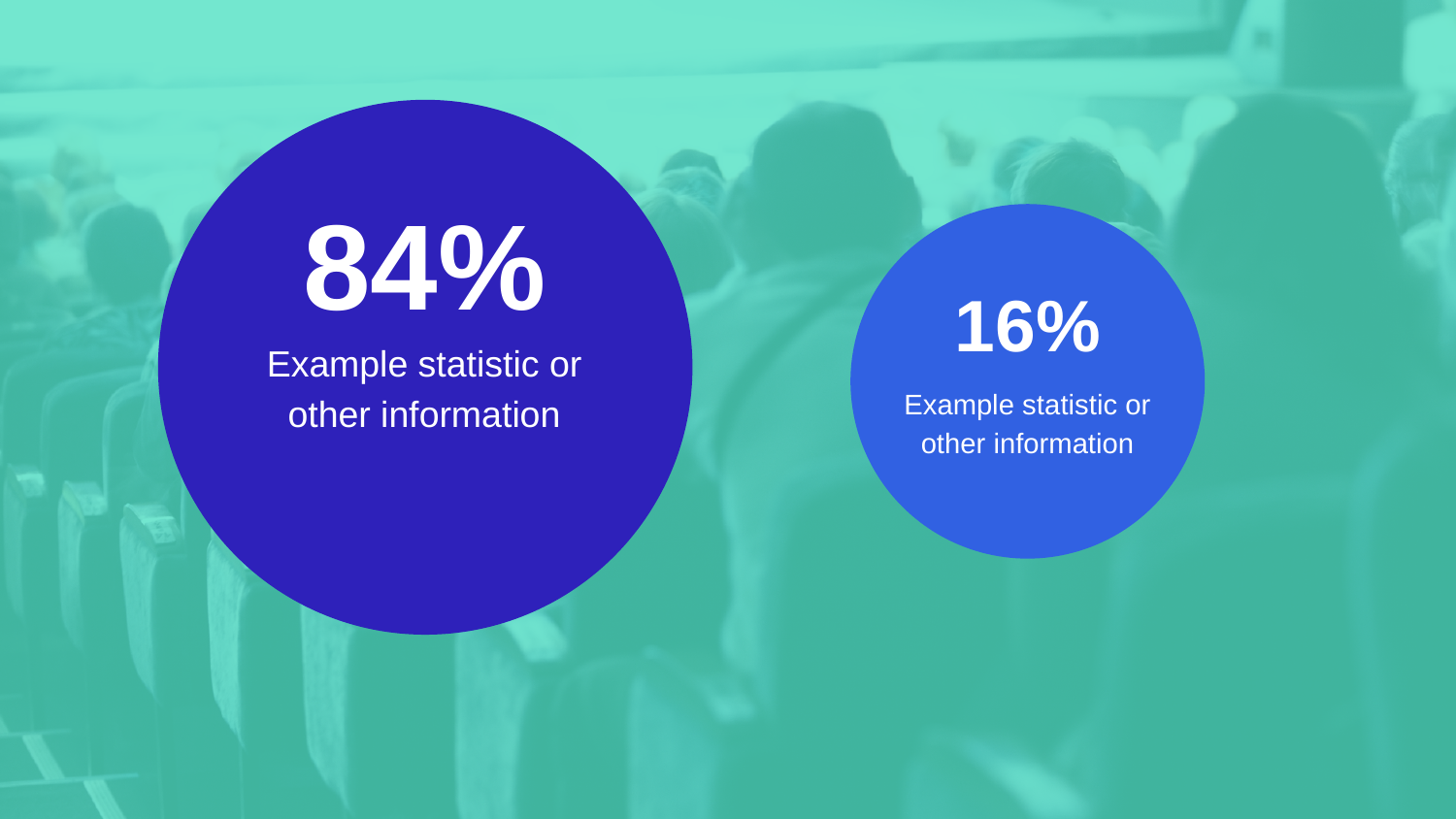

84%
16%
Example statistic or other information
Example statistic or other information